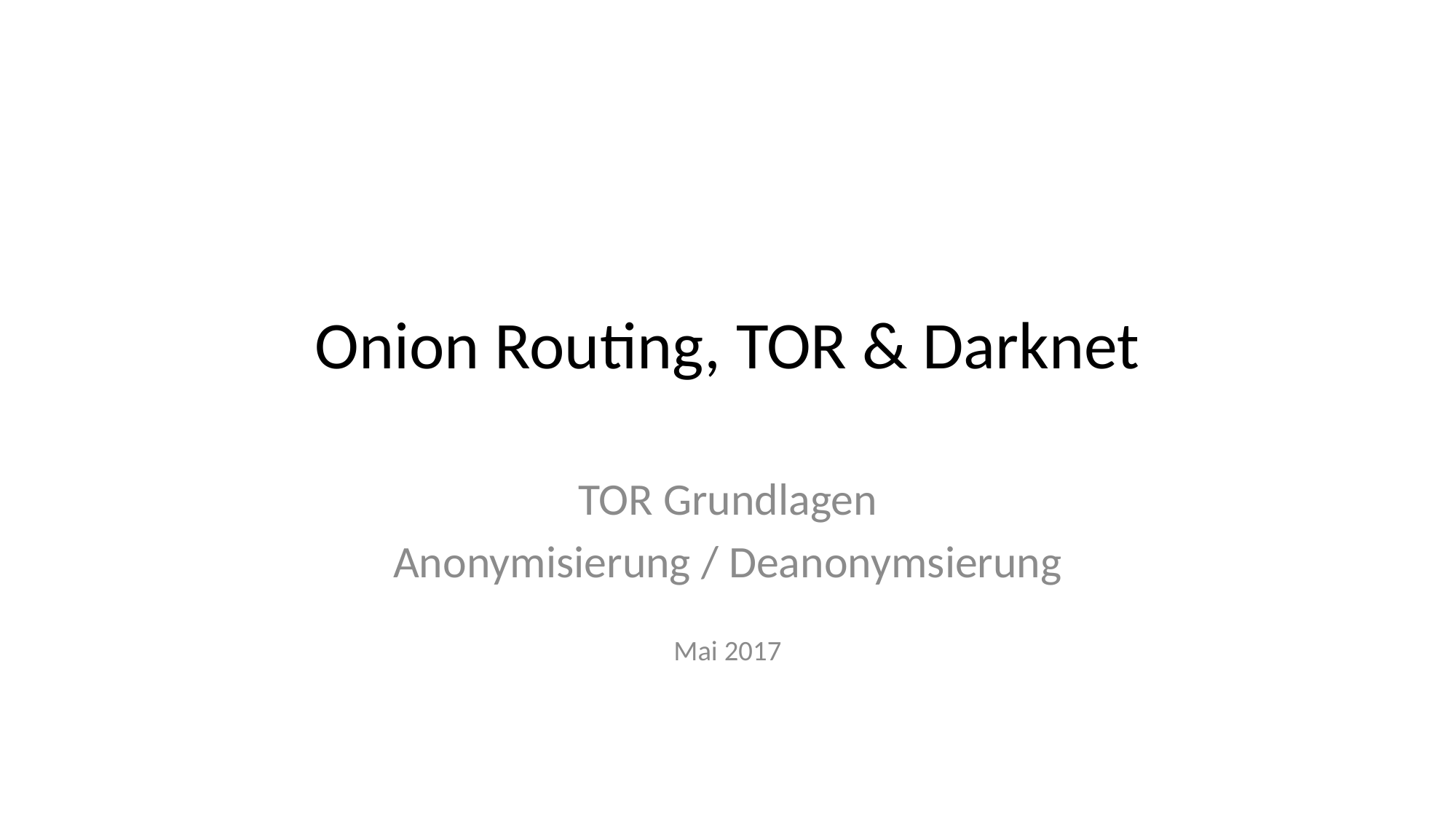

# Onion Routing, TOR & Darknet
TOR Grundlagen
Anonymisierung / Deanonymsierung

Mai 2017